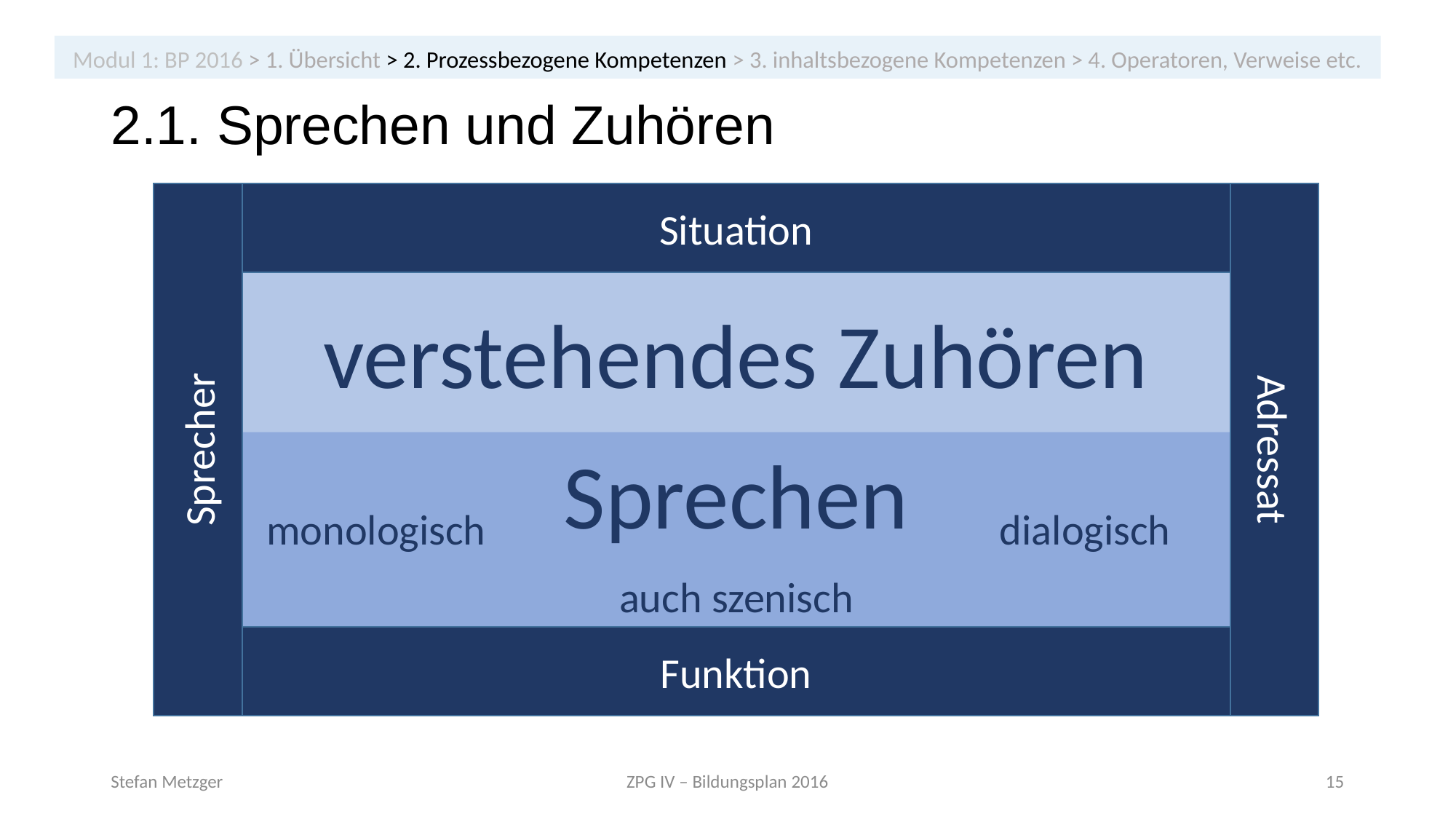

Modul 1: BP 2016 > 1. Übersicht > 2. Prozessbezogene Kompetenzen > 3. inhaltsbezogene Kompetenzen > 4. Operatoren, Verweise etc.
# 2.1. Sprechen und Zuhören
Situation
verstehendes Zuhören
Sprecher
Adressat
Sprechen
monologisch

dialogisch
auch szenisch
Funktion
Stefan Metzger
ZPG IV – Bildungsplan 2016
15